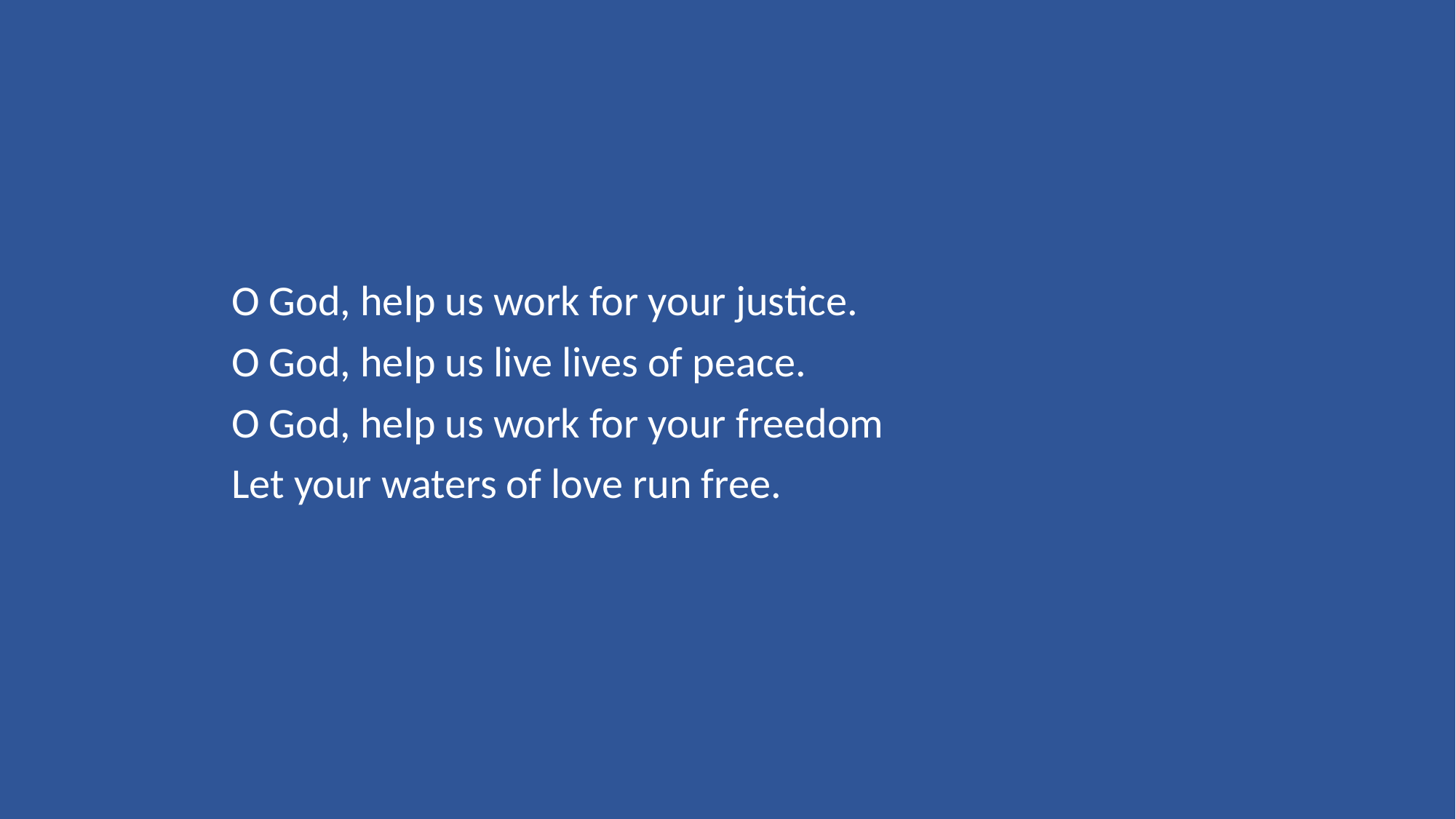

O God, help us work for your justice.
O God, help us live lives of peace.
O God, help us work for your freedom
Let your waters of love run free.